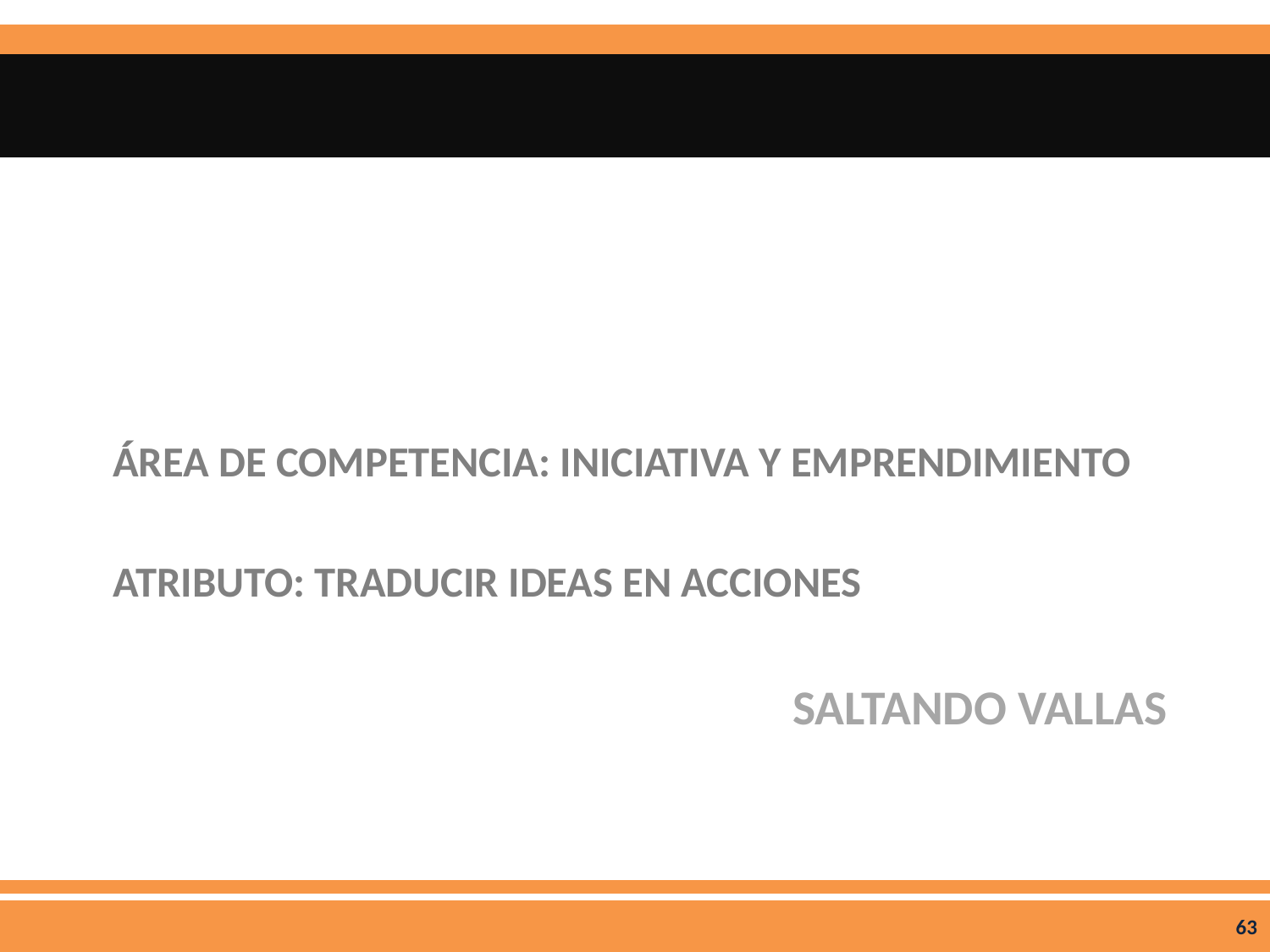

ÁREA DE COMPETENCIA: INICIATIVA Y EMPRENDIMIENTO

ATRIBUTO: TRADUCIR IDEAS EN ACCIONES
# SALTANDO VALLAS
63